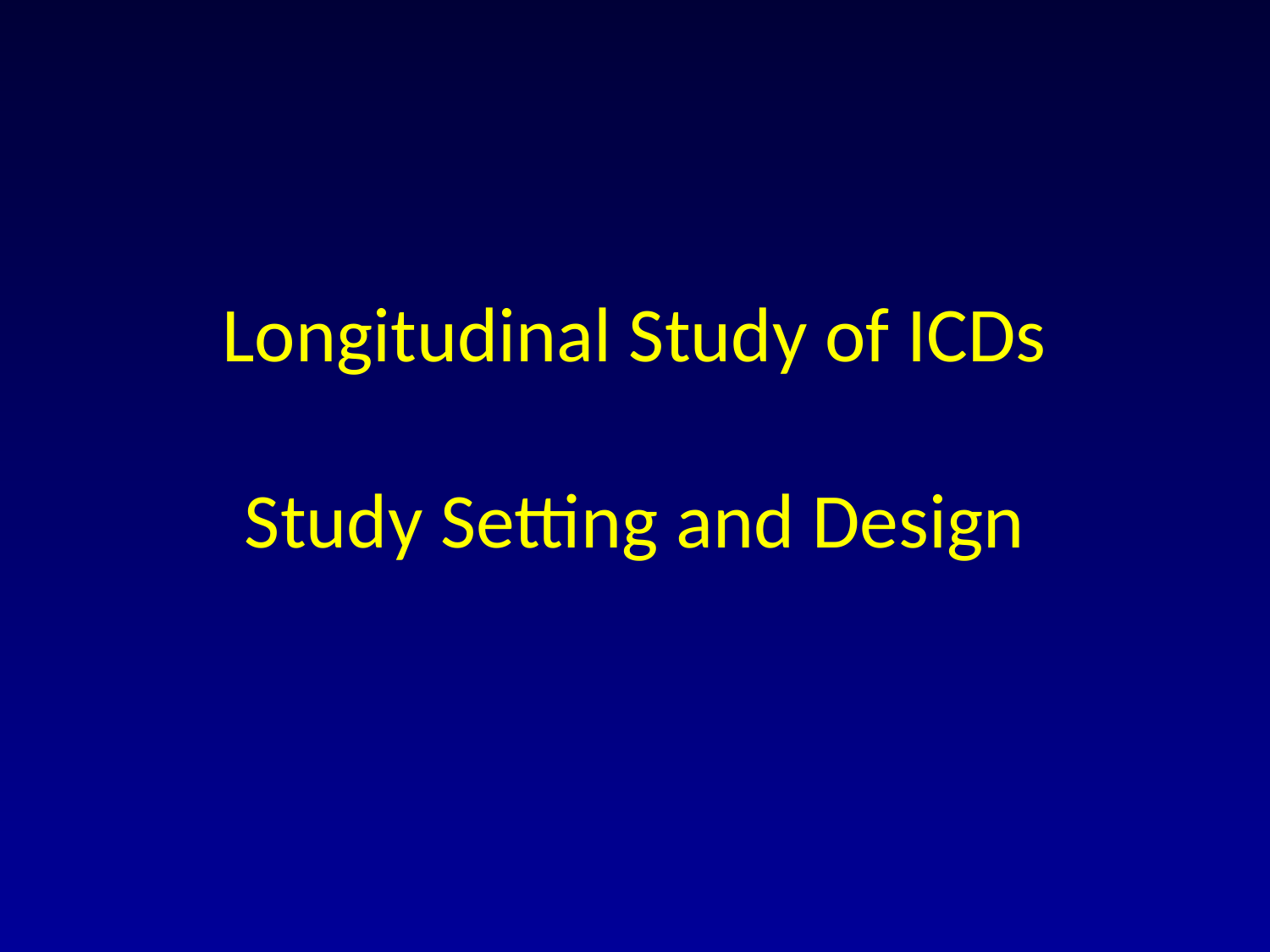

Longitudinal Study of ICDs
Study Setting and Design